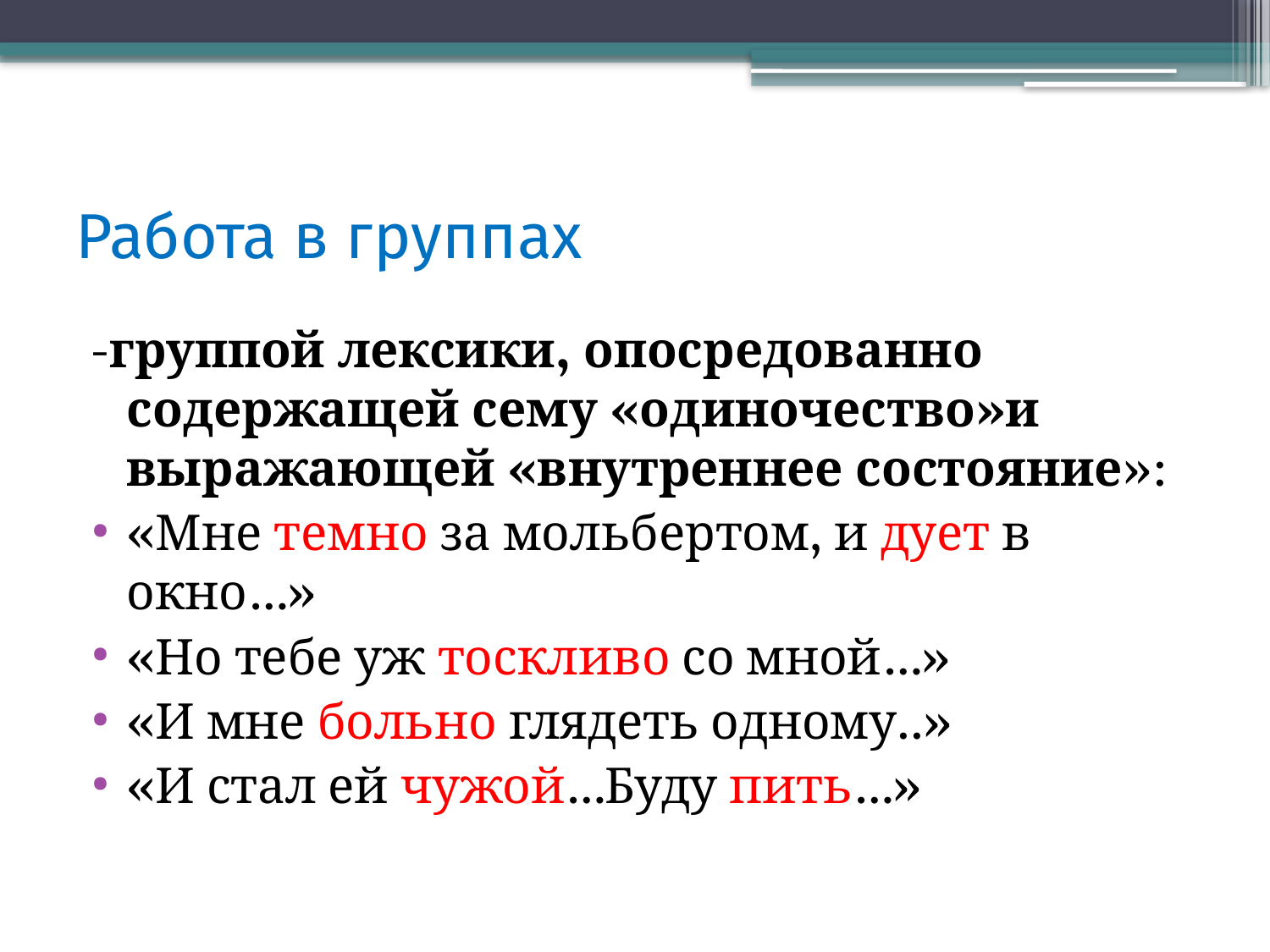

# Работа в группах
-группой лексики, опосредованно содержащей сему «одиночество»и выражающей «внутреннее состояние»:
«Мне темно за мольбертом, и дует в окно…»
«Но тебе уж тоскливо со мной…»
«И мне больно глядеть одному..»
«И стал ей чужой…Буду пить…»